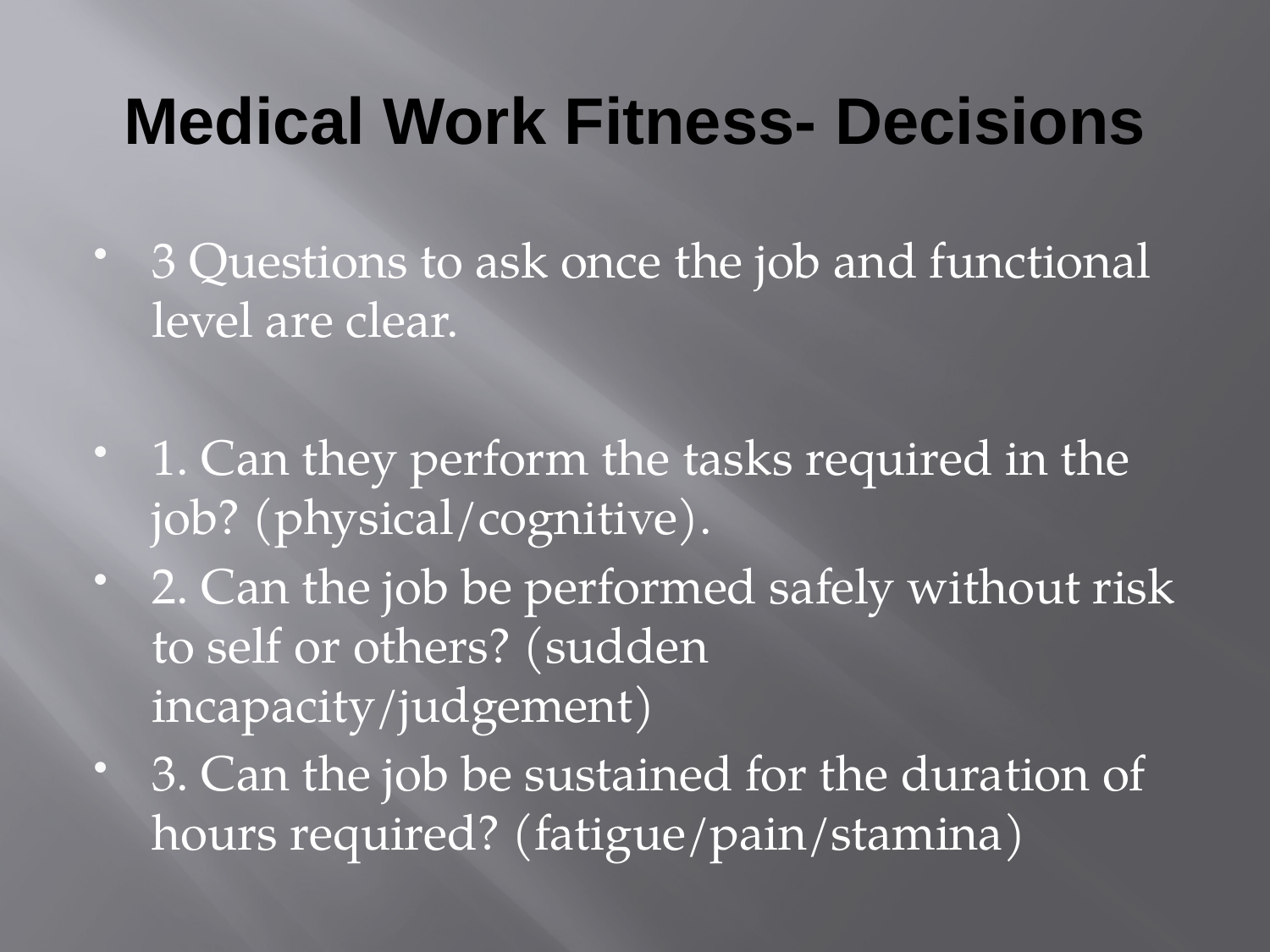

# Medical Work Fitness- Decisions
3 Questions to ask once the job and functional level are clear.

1. Can they perform the tasks required in the job? (physical/cognitive).
2. Can the job be performed safely without risk to self or others? (sudden incapacity/judgement)
3. Can the job be sustained for the duration of hours required? (fatigue/pain/stamina)